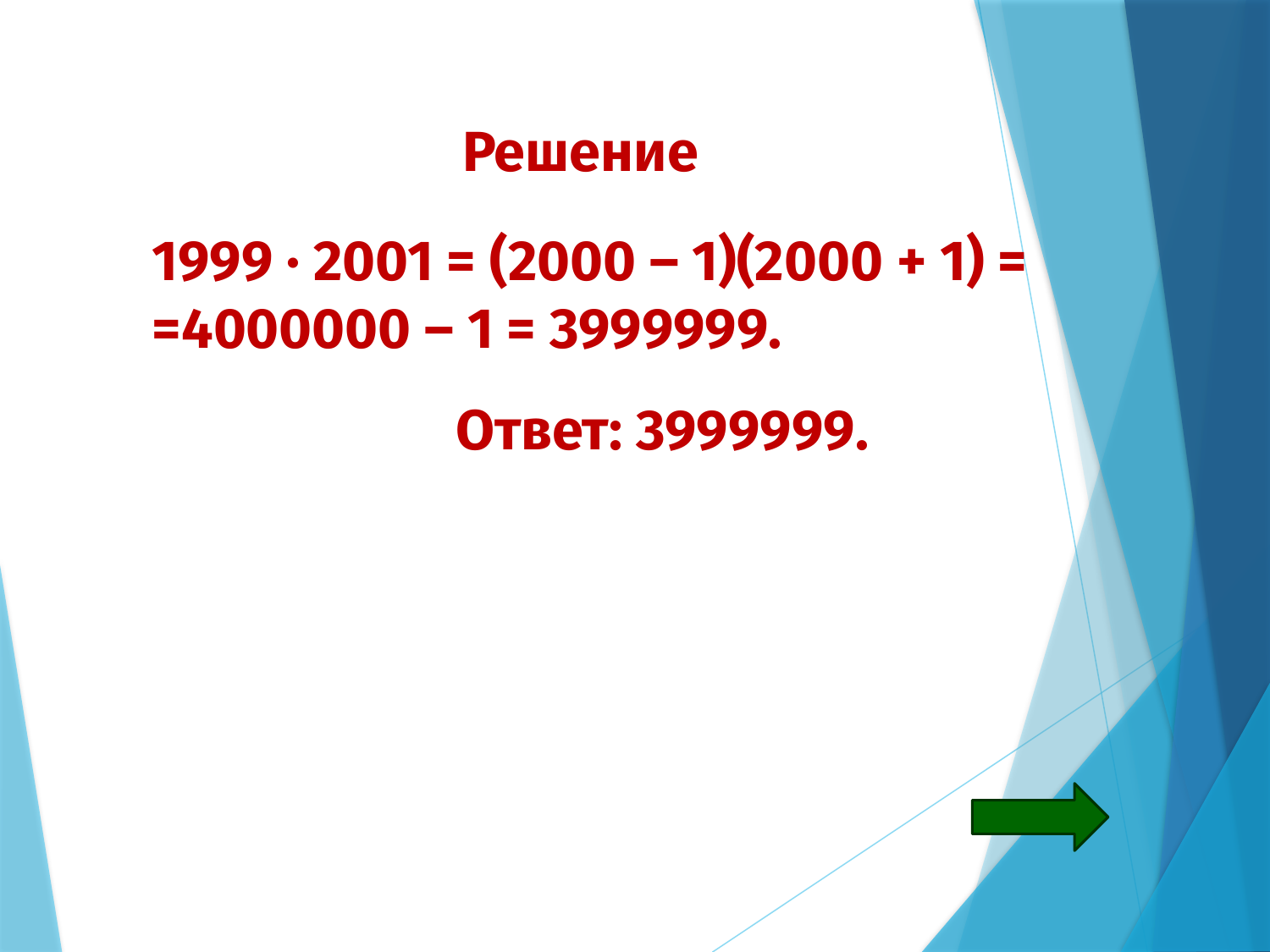

Решение
1999 · 2001 = (2000 – 1)(2000 + 1) =
=4000000 – 1 = 3999999.
Ответ: 3999999.